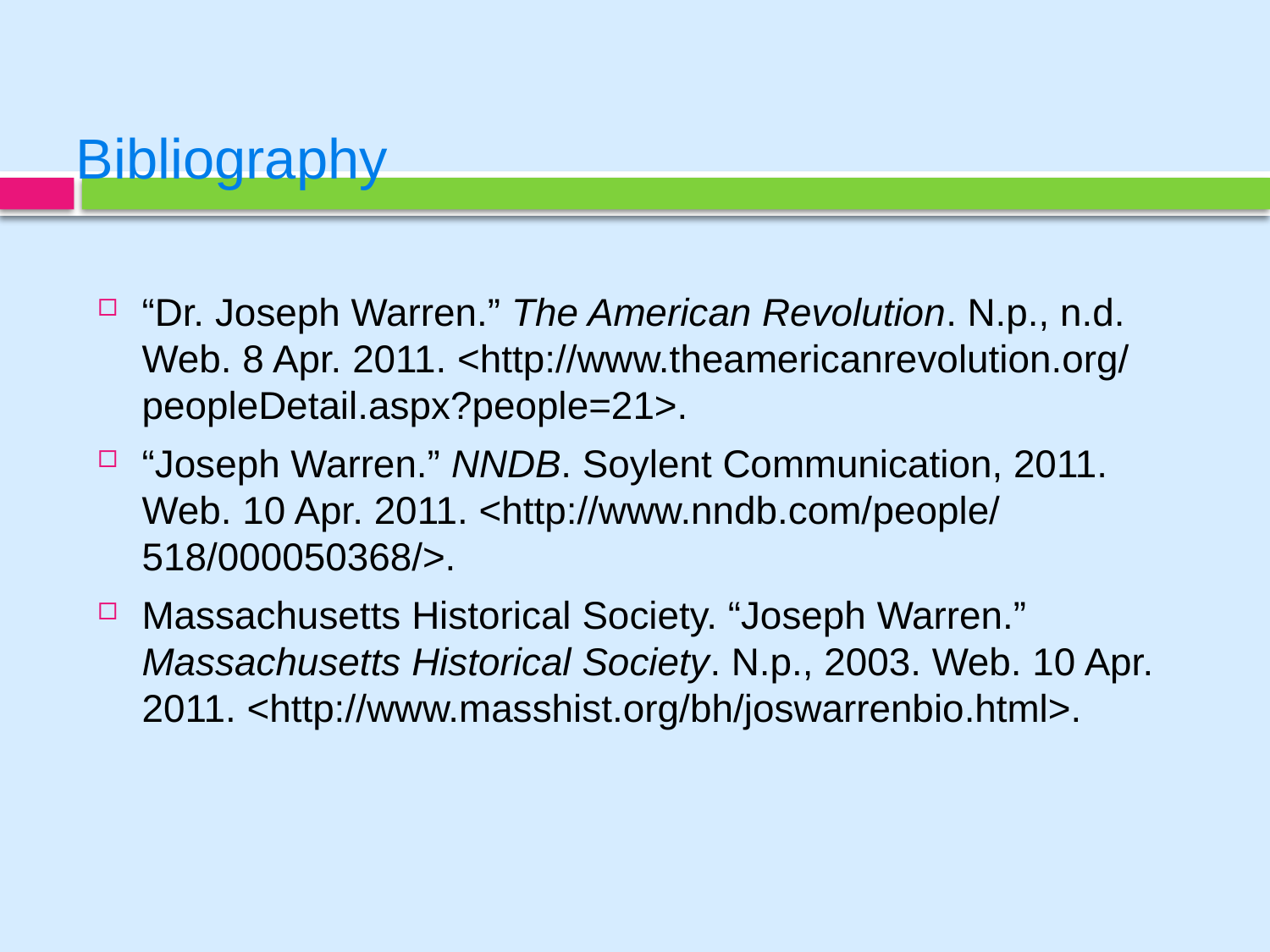

# Bibliography

“Dr. Joseph Warren.” The American Revolution. N.p., n.d. Web. 8 Apr. 2011. <http://www.theamericanrevolution.org/‌peopleDetail.aspx?people=21>.
“Joseph Warren.” NNDB. Soylent Communication, 2011. Web. 10 Apr. 2011. <http://www.nndb.com/‌people/‌518/‌000050368/>.
Massachusetts Historical Society. “Joseph Warren.” Massachusetts Historical Society. N.p., 2003. Web. 10 Apr. 2011. <http://www.masshist.org/‌bh/‌joswarrenbio.html>.